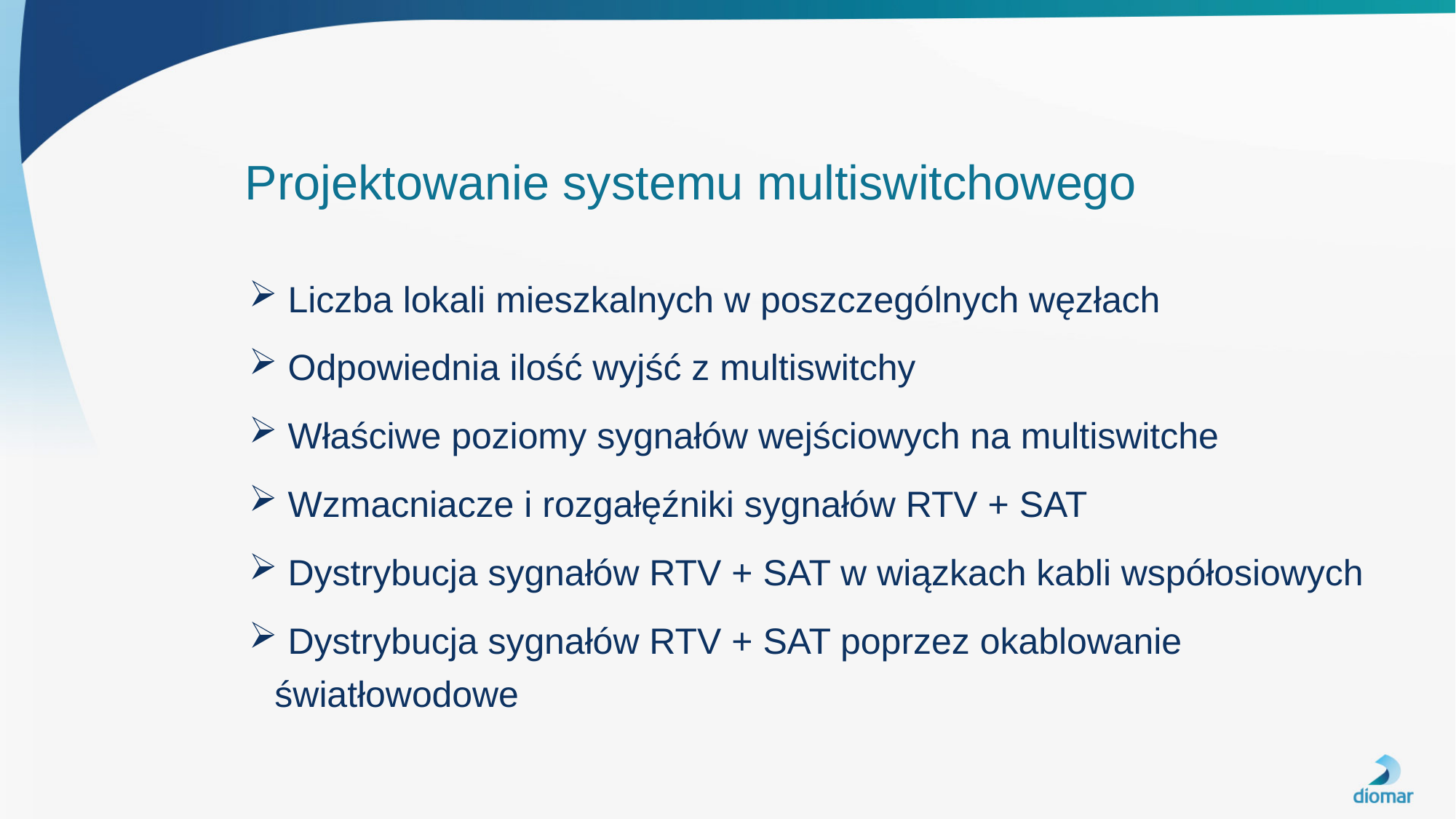

# Projektowanie systemu multiswitchowego
 Liczba lokali mieszkalnych w poszczególnych węzłach
 Odpowiednia ilość wyjść z multiswitchy
 Właściwe poziomy sygnałów wejściowych na multiswitche
 Wzmacniacze i rozgałęźniki sygnałów RTV + SAT
 Dystrybucja sygnałów RTV + SAT w wiązkach kabli współosiowych
 Dystrybucja sygnałów RTV + SAT poprzez okablowanie światłowodowe